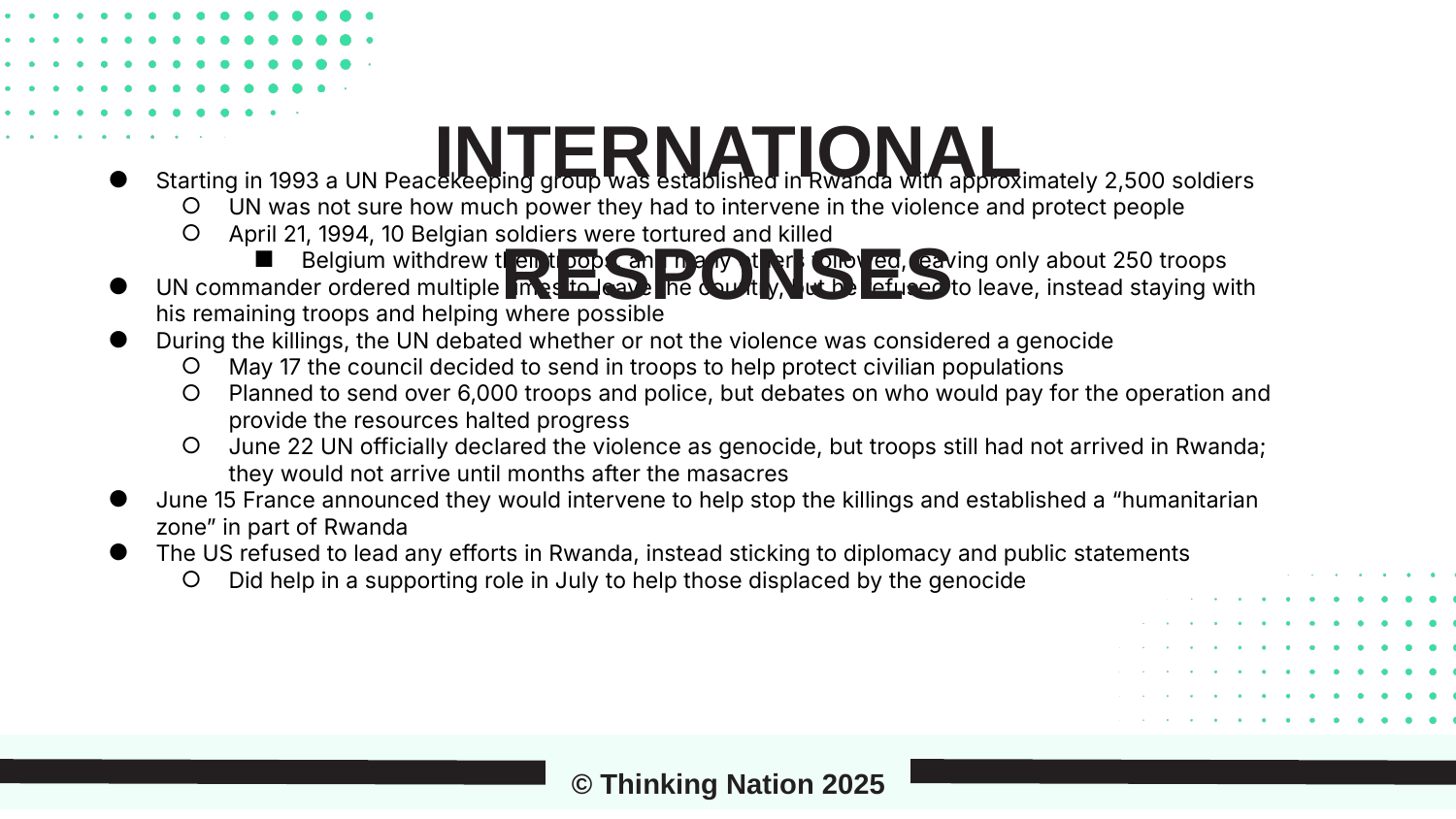

INTERNATIONAL RESPONSES
Starting in 1993 a UN Peacekeeping group was established in Rwanda with approximately 2,500 soldiers
UN was not sure how much power they had to intervene in the violence and protect people
April 21, 1994, 10 Belgian soldiers were tortured and killed
Belgium withdrew their troops, and many others followed, leaving only about 250 troops
UN commander ordered multiple times to leave the country, but he refused to leave, instead staying with his remaining troops and helping where possible
During the killings, the UN debated whether or not the violence was considered a genocide
May 17 the council decided to send in troops to help protect civilian populations
Planned to send over 6,000 troops and police, but debates on who would pay for the operation and provide the resources halted progress
June 22 UN officially declared the violence as genocide, but troops still had not arrived in Rwanda; they would not arrive until months after the masacres
June 15 France announced they would intervene to help stop the killings and established a “humanitarian zone” in part of Rwanda
The US refused to lead any efforts in Rwanda, instead sticking to diplomacy and public statements
Did help in a supporting role in July to help those displaced by the genocide

© Thinking Nation 2025